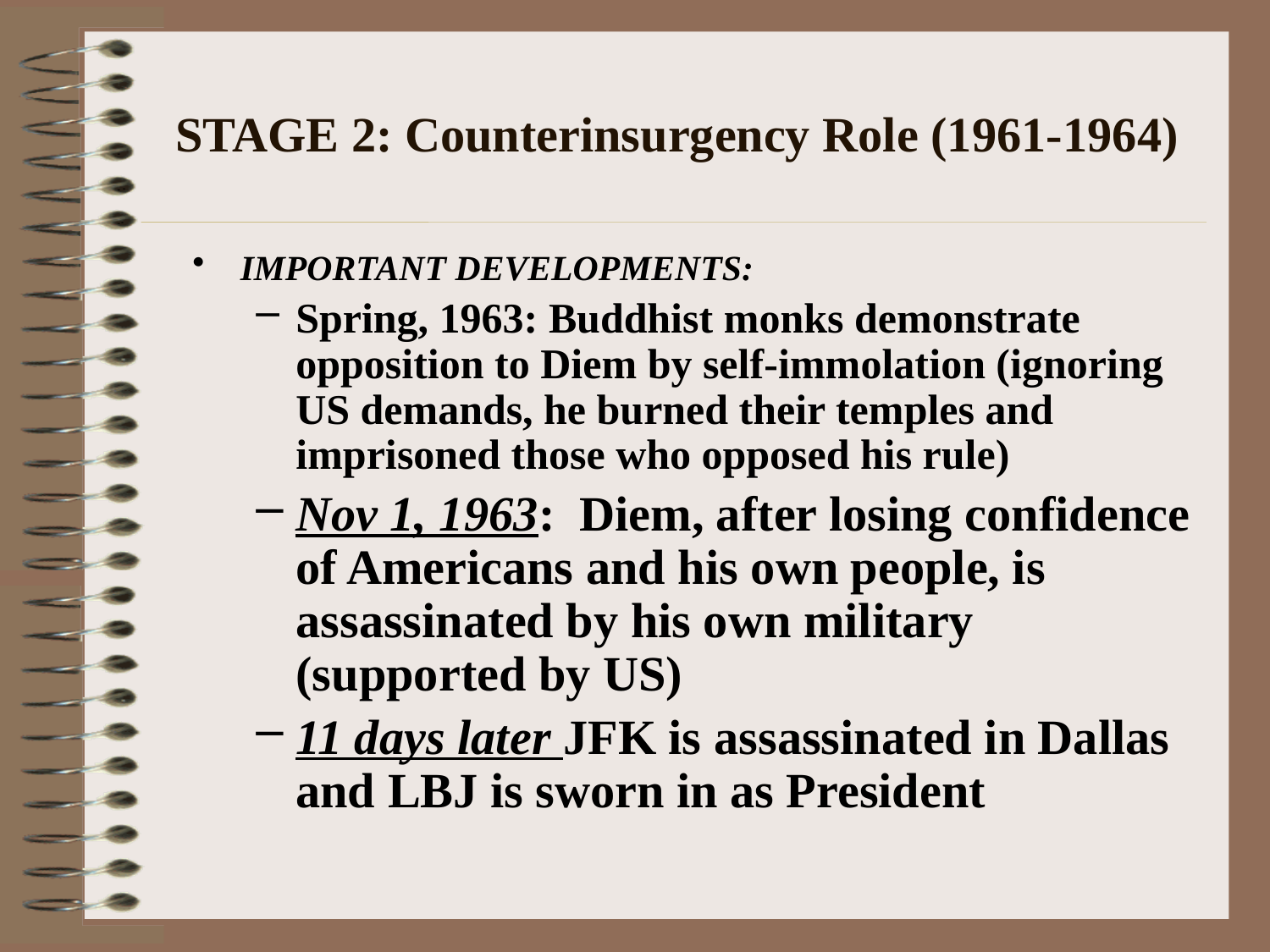

# STAGE 2: Counterinsurgency Role (1961-1964)
IMPORTANT DEVELOPMENTS:
Spring, 1963: Buddhist monks demonstrate opposition to Diem by self-immolation (ignoring US demands, he burned their temples and imprisoned those who opposed his rule)
Nov 1, 1963:  Diem, after losing confidence of Americans and his own people, is assassinated by his own military (supported by US)
11 days later JFK is assassinated in Dallas and LBJ is sworn in as President